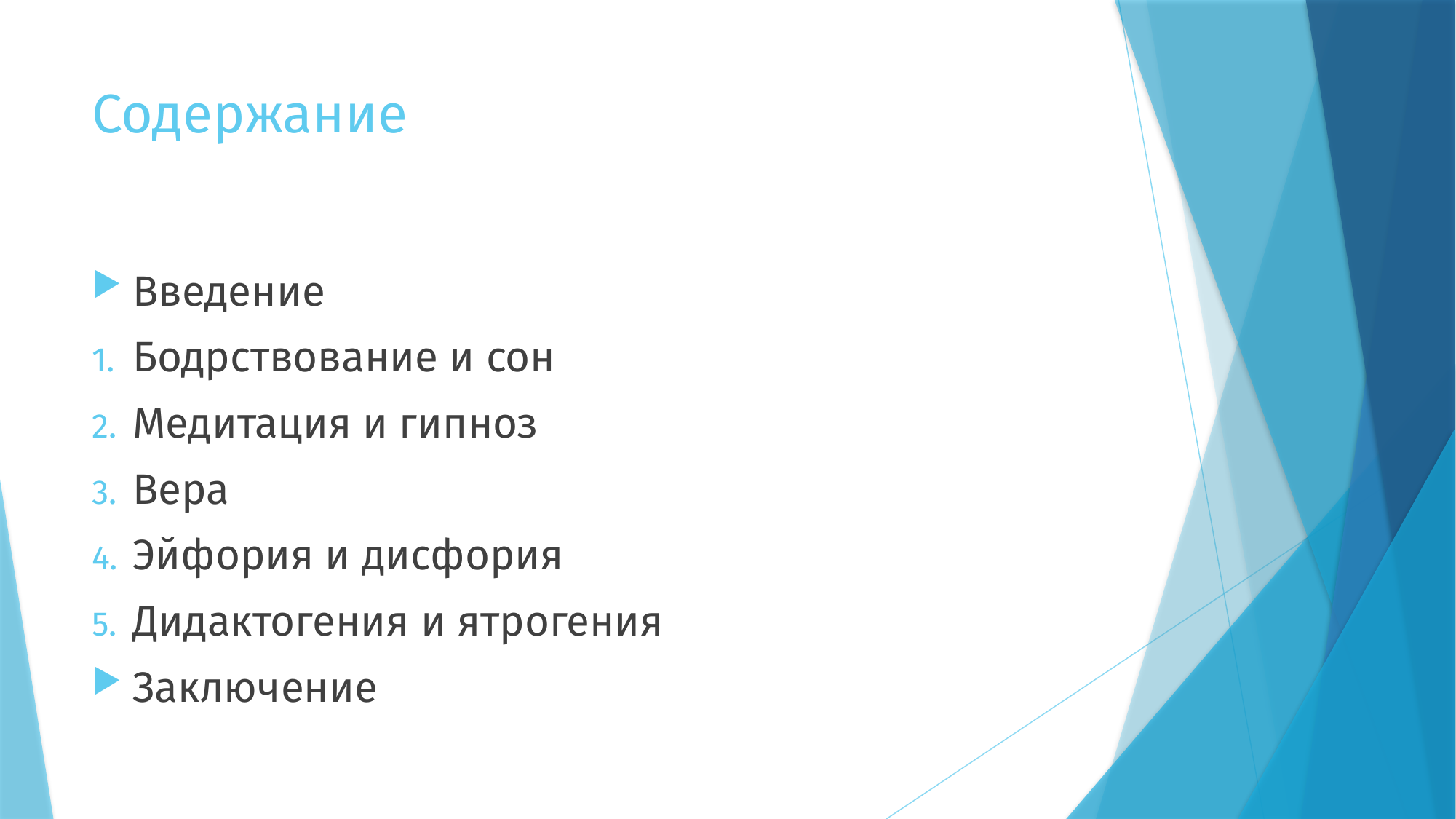

# Содержание
Введение
Бодрствование и сон
Медитация и гипноз
Вера
Эйфория и дисфория
Дидактогения и ятрогения
Заключение